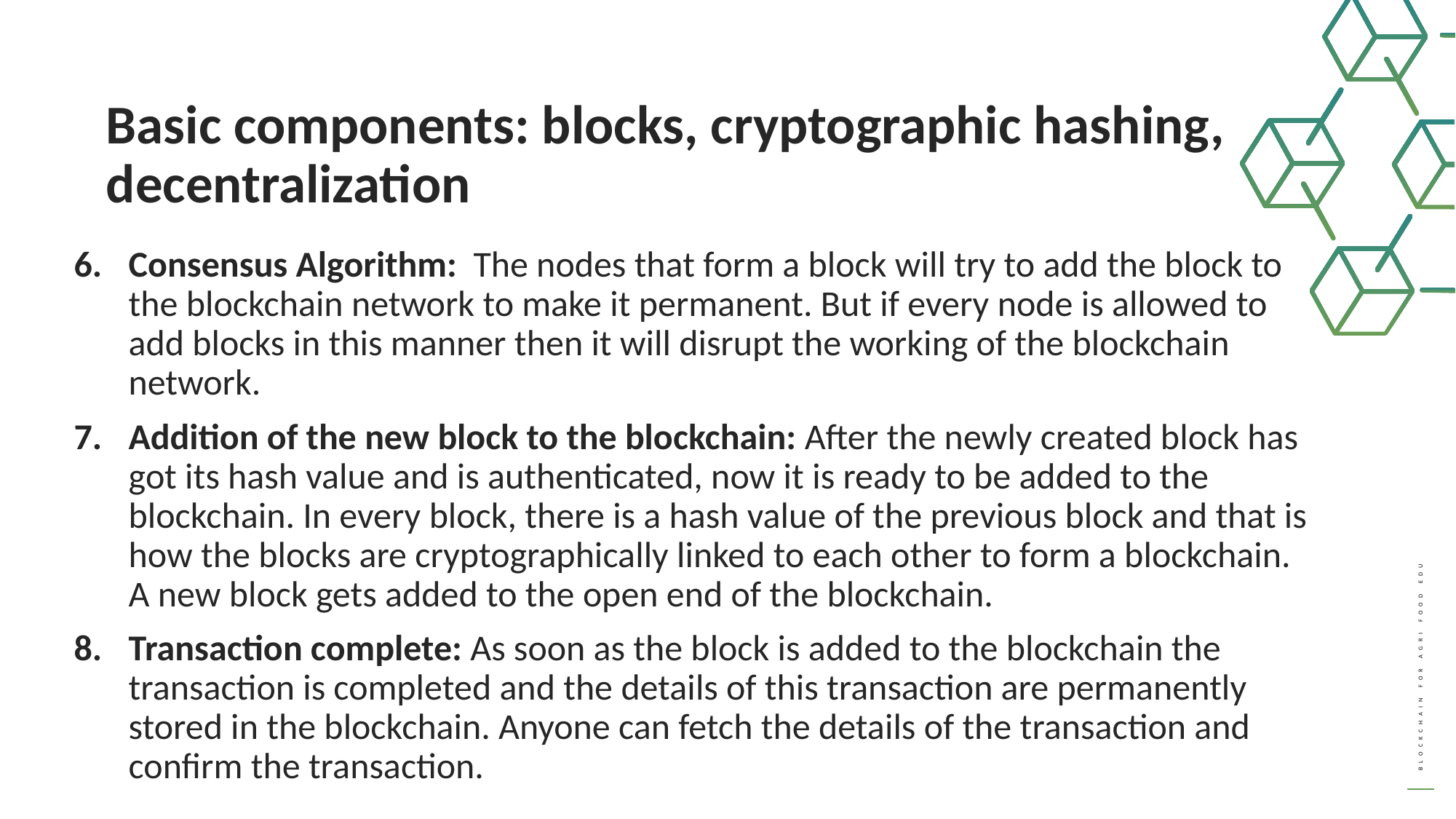

Basic components: blocks, cryptographic hashing, decentralization
Consensus Algorithm:  The nodes that form a block will try to add the block to the blockchain network to make it permanent. But if every node is allowed to add blocks in this manner then it will disrupt the working of the blockchain network.
Addition of the new block to the blockchain: After the newly created block has got its hash value and is authenticated, now it is ready to be added to the blockchain. In every block, there is a hash value of the previous block and that is how the blocks are cryptographically linked to each other to form a blockchain. A new block gets added to the open end of the blockchain.
Transaction complete: As soon as the block is added to the blockchain the transaction is completed and the details of this transaction are permanently stored in the blockchain. Anyone can fetch the details of the transaction and confirm the transaction.